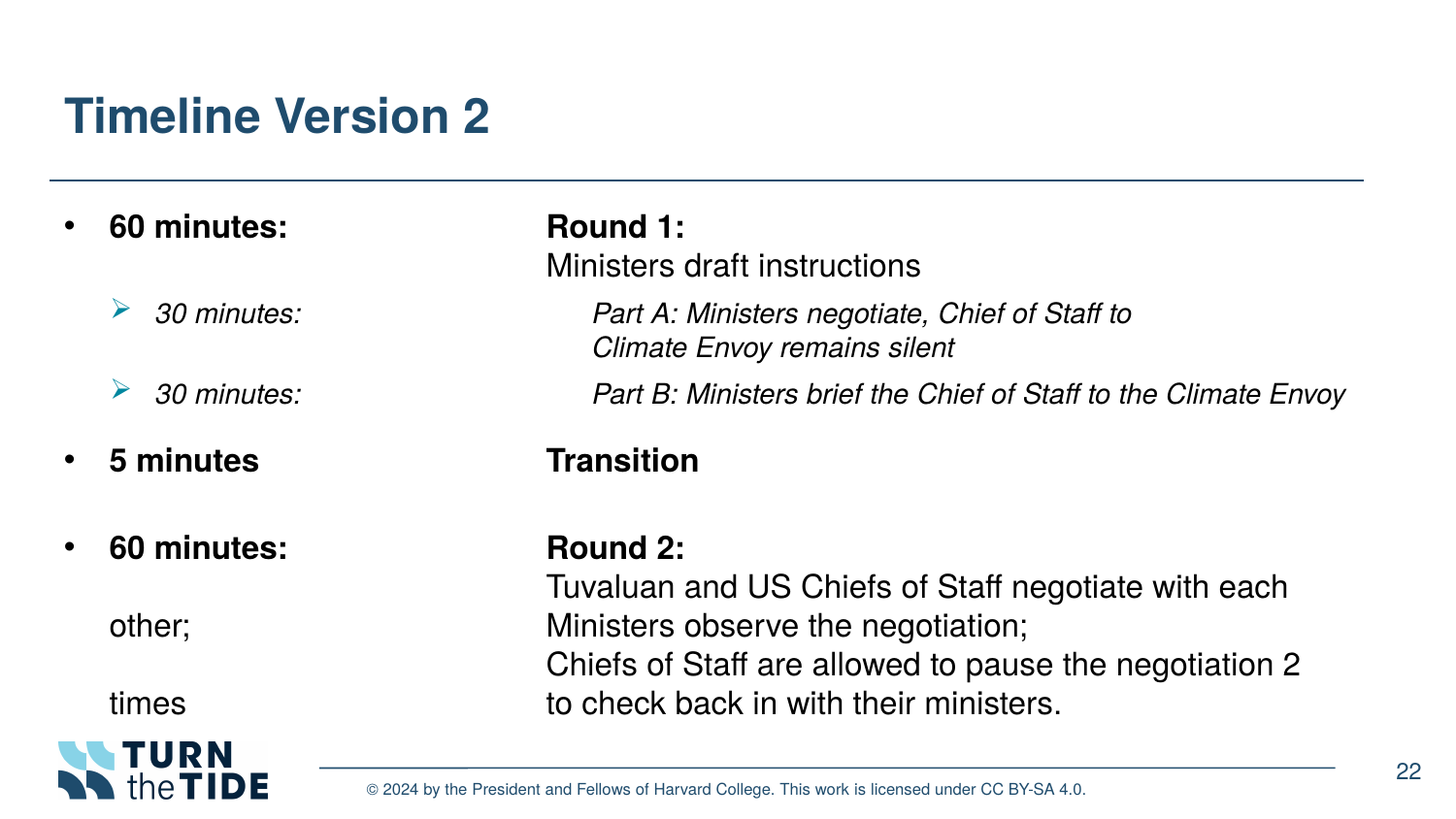

# Timeline Version 2
60 minutes: 		Round 1:
			Ministers draft instructions
30 minutes:		Part A: Ministers negotiate, Chief of Staff to 					Climate Envoy remains silent
30 minutes:		Part B: Ministers brief the Chief of Staff to the Climate Envoy
5 minutes		Transition
60 minutes:		Round 2:
			Tuvaluan and US Chiefs of Staff negotiate with each other; 			Ministers observe the negotiation;
			Chiefs of Staff are allowed to pause the negotiation 2 times 			to check back in with their ministers.
22